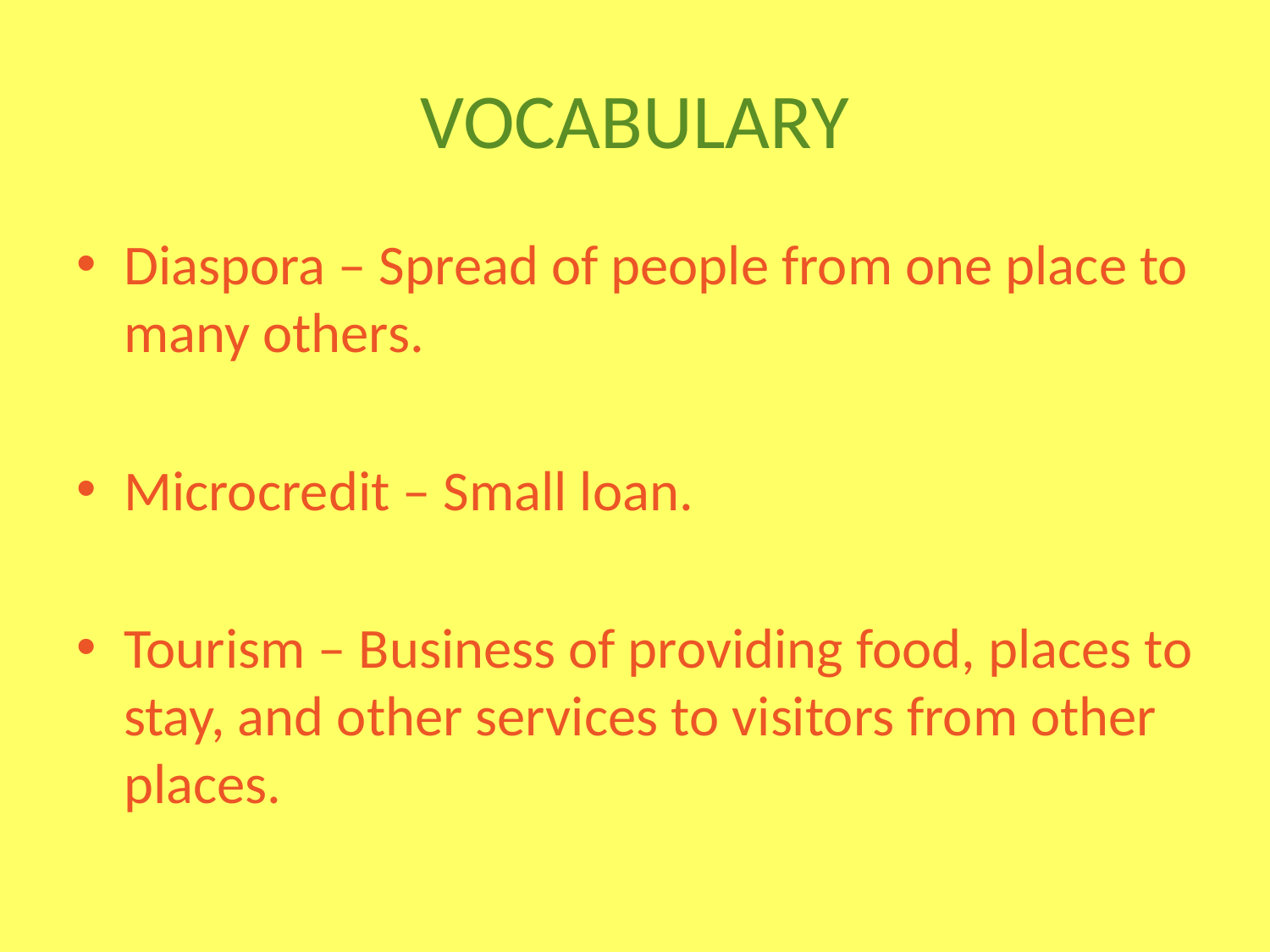

# VOCABULARY
Diaspora – Spread of people from one place to many others.

Microcredit – Small loan.

Tourism – Business of providing food, places to stay, and other services to visitors from other places.